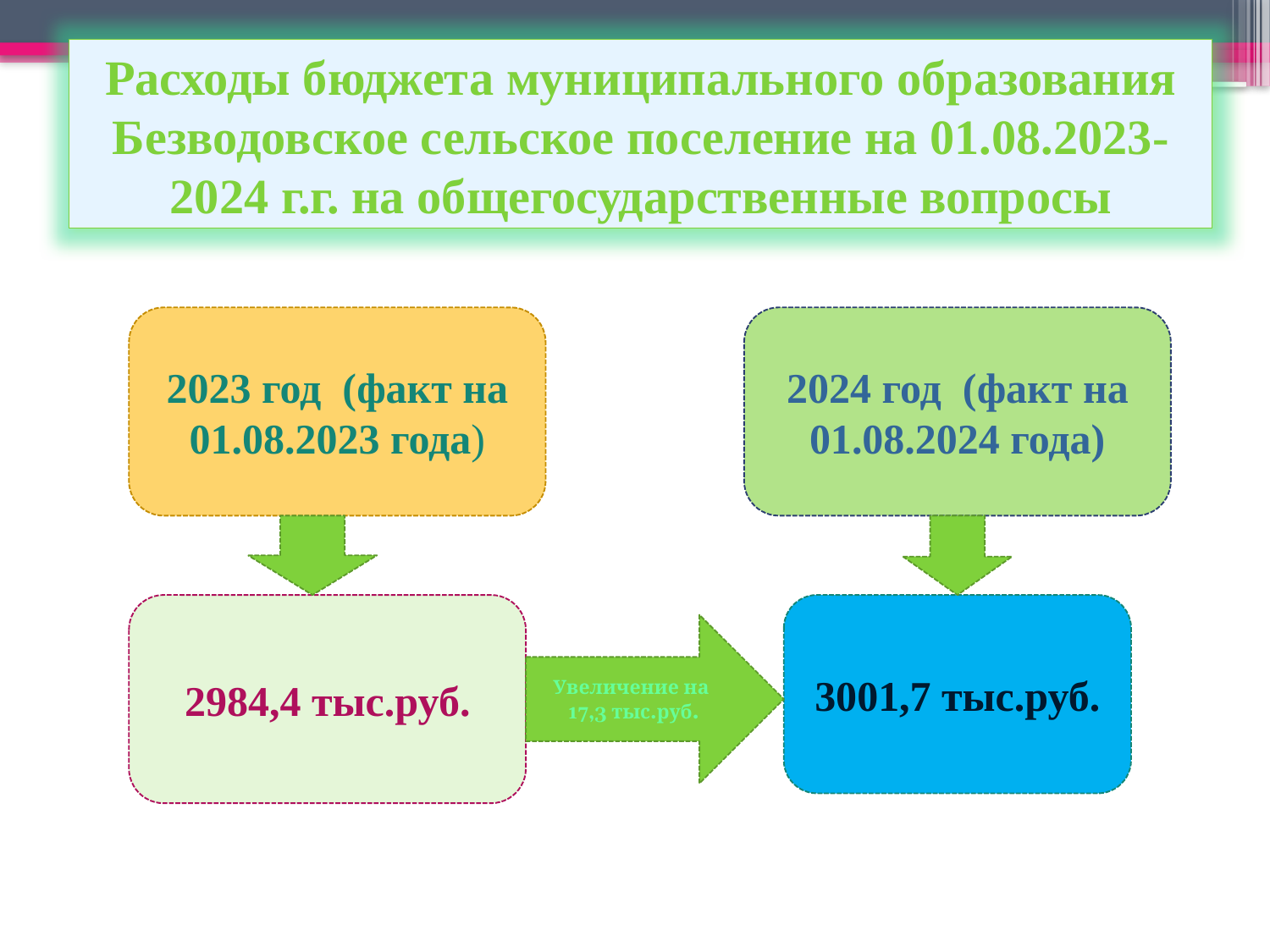

Расходы бюджета муниципального образования Безводовское сельское поселение на 01.08.2023-2024 г.г. на общегосударственные вопросы
2023 год  (факт на 01.08.2023 года)
2024 год  (факт на 01.08.2024 года)

2984,4 тыс.руб.
3001,7 тыс.руб.
Увеличение на  17,3 тыс.руб.